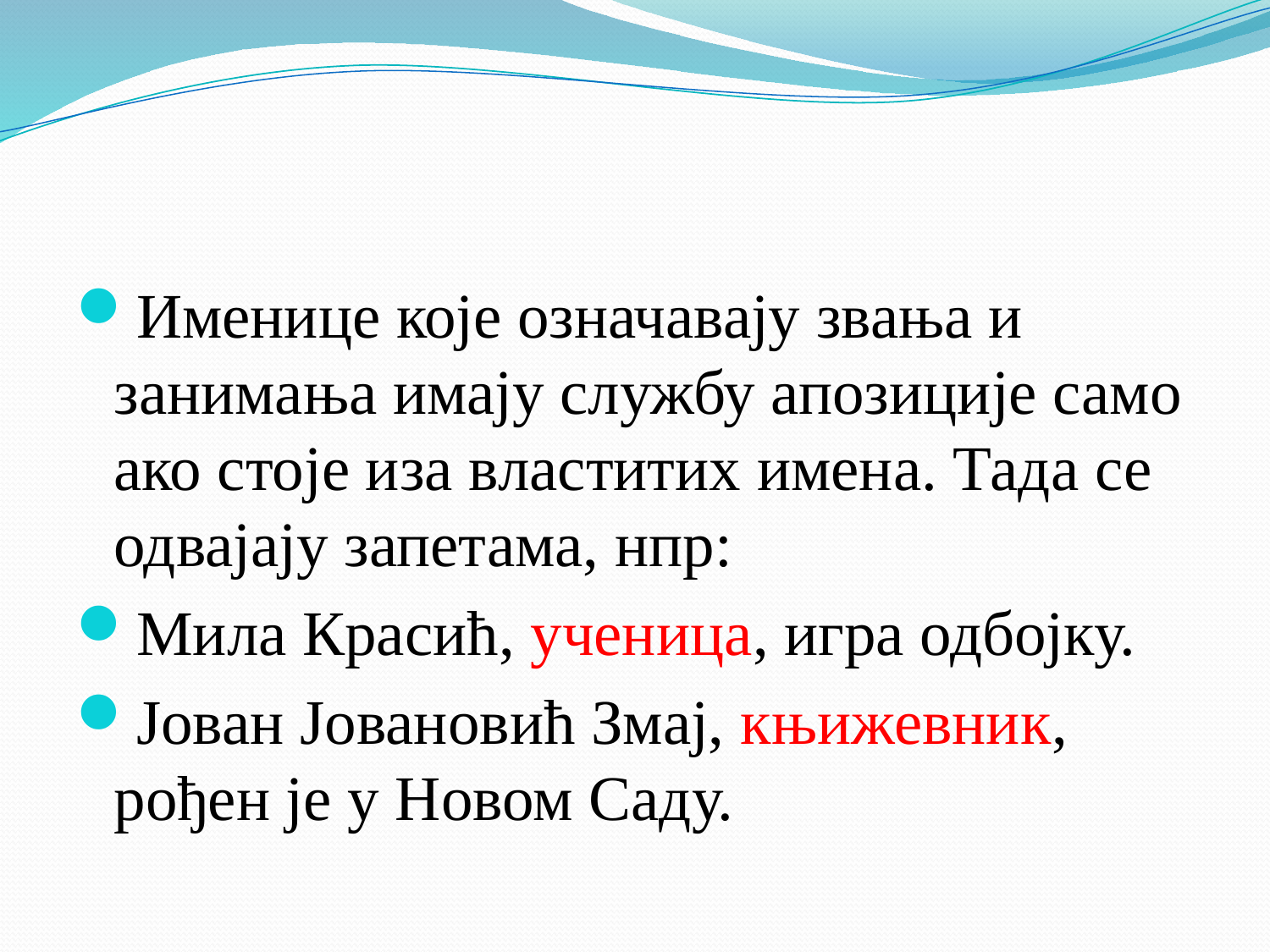

#
Именице које означавају звања и занимања имају службу апозиције само ако стоје иза властитих имена. Тада се одвајају запетама, нпр:
Мила Красић, ученица, игра одбојку.
Јован Јовановић Змај, књижевник, рођен је у Новом Саду.